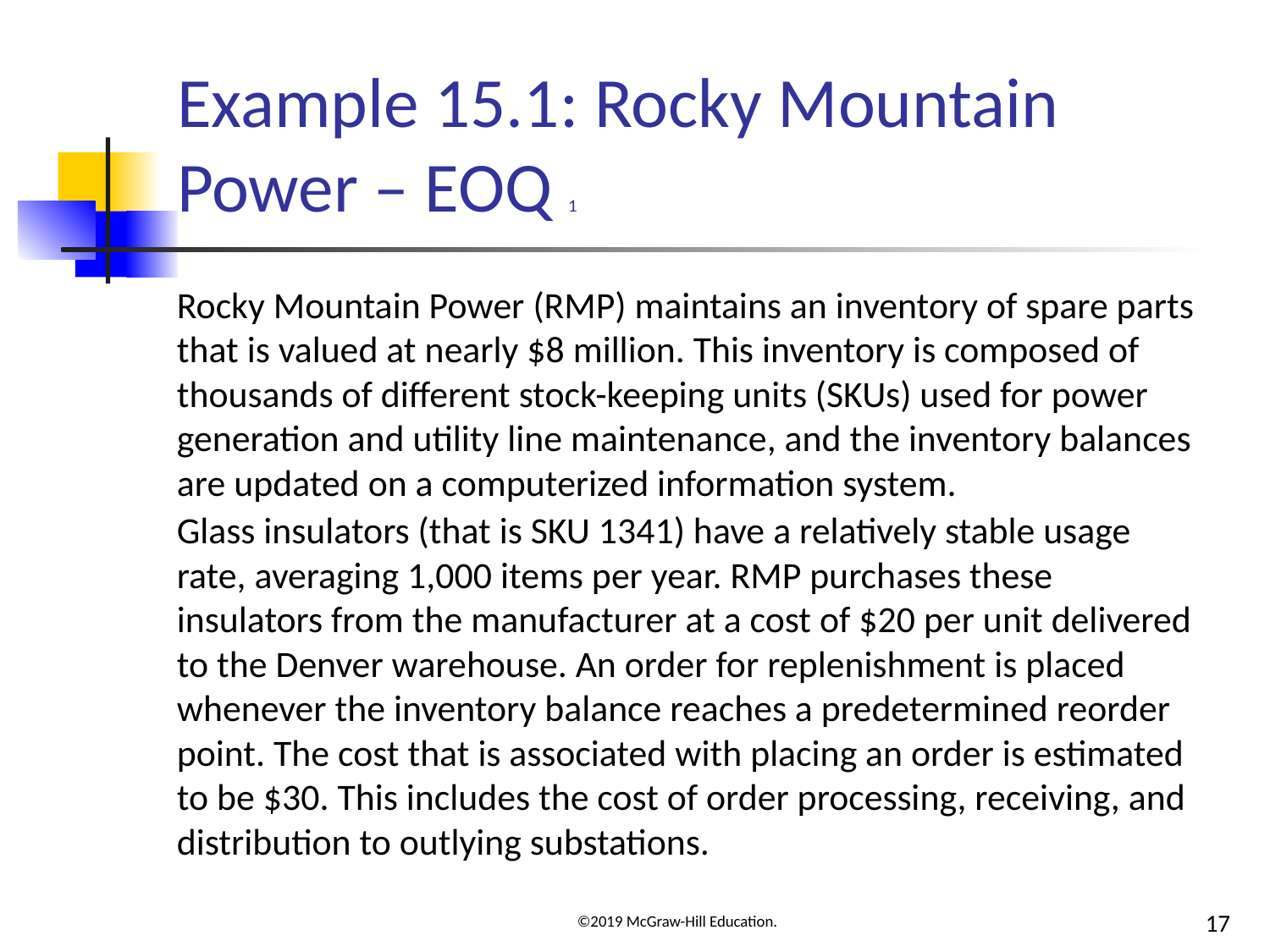

# Example 15.1: Rocky Mountain Power – EOQ 1
Rocky Mountain Power (RMP) maintains an inventory of spare parts that is valued at nearly $8 million. This inventory is composed of thousands of different stock-keeping units (SKUs) used for power generation and utility line maintenance, and the inventory balances are updated on a computerized information system.
Glass insulators (that is SKU 1341) have a relatively stable usage rate, averaging 1,000 items per year. RMP purchases these insulators from the manufacturer at a cost of $20 per unit delivered to the Denver warehouse. An order for replenishment is placed whenever the inventory balance reaches a predetermined reorder point. The cost that is associated with placing an order is estimated to be $30. This includes the cost of order processing, receiving, and distribution to outlying substations.